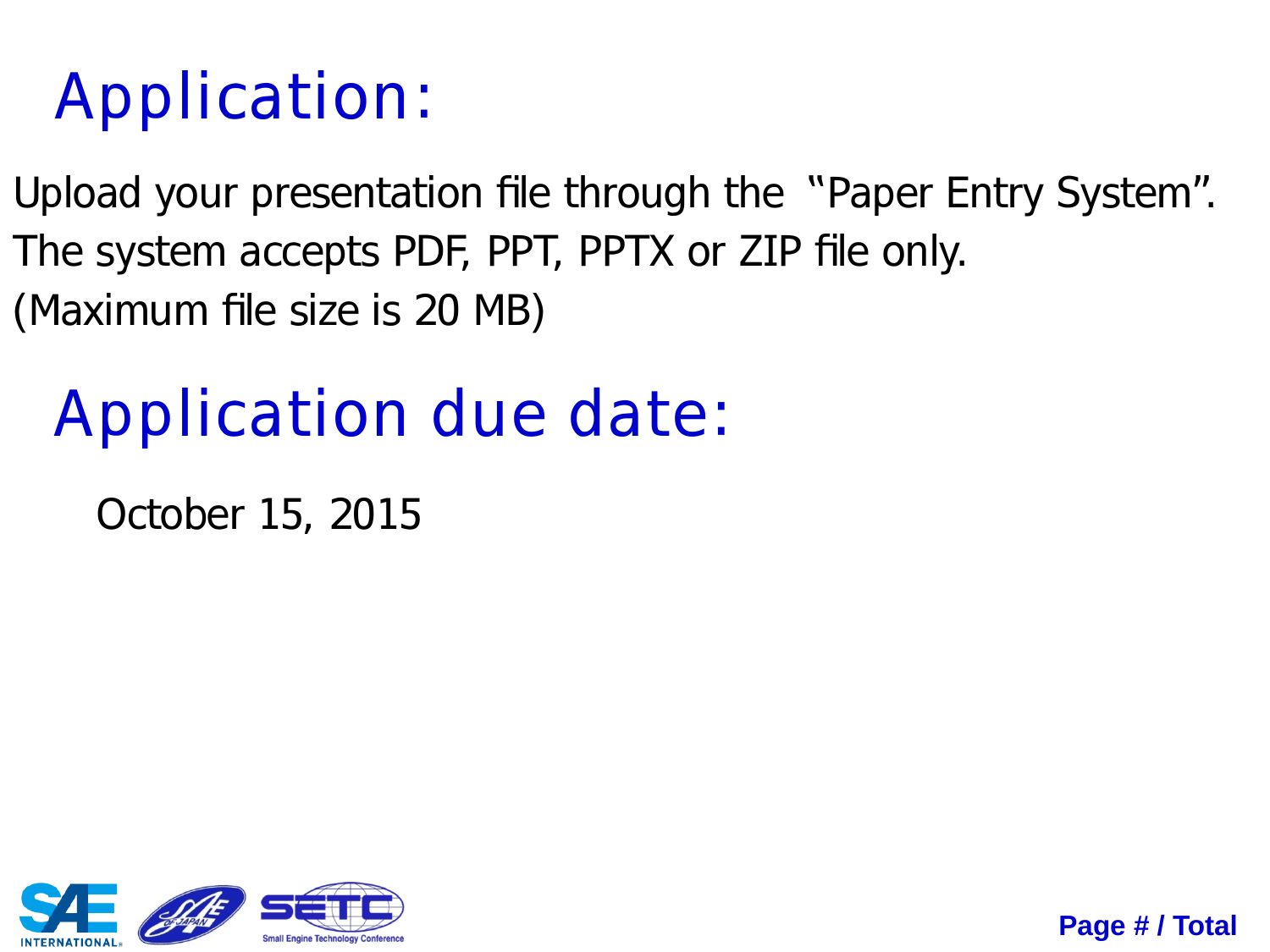

# Application:
Upload your presentation file through the  “Paper Entry System”.
The system accepts PDF, PPT, PPTX or ZIP file only.
(Maximum file size is 20 MB)
Application due date:
October 15, 2015
Page # / Total